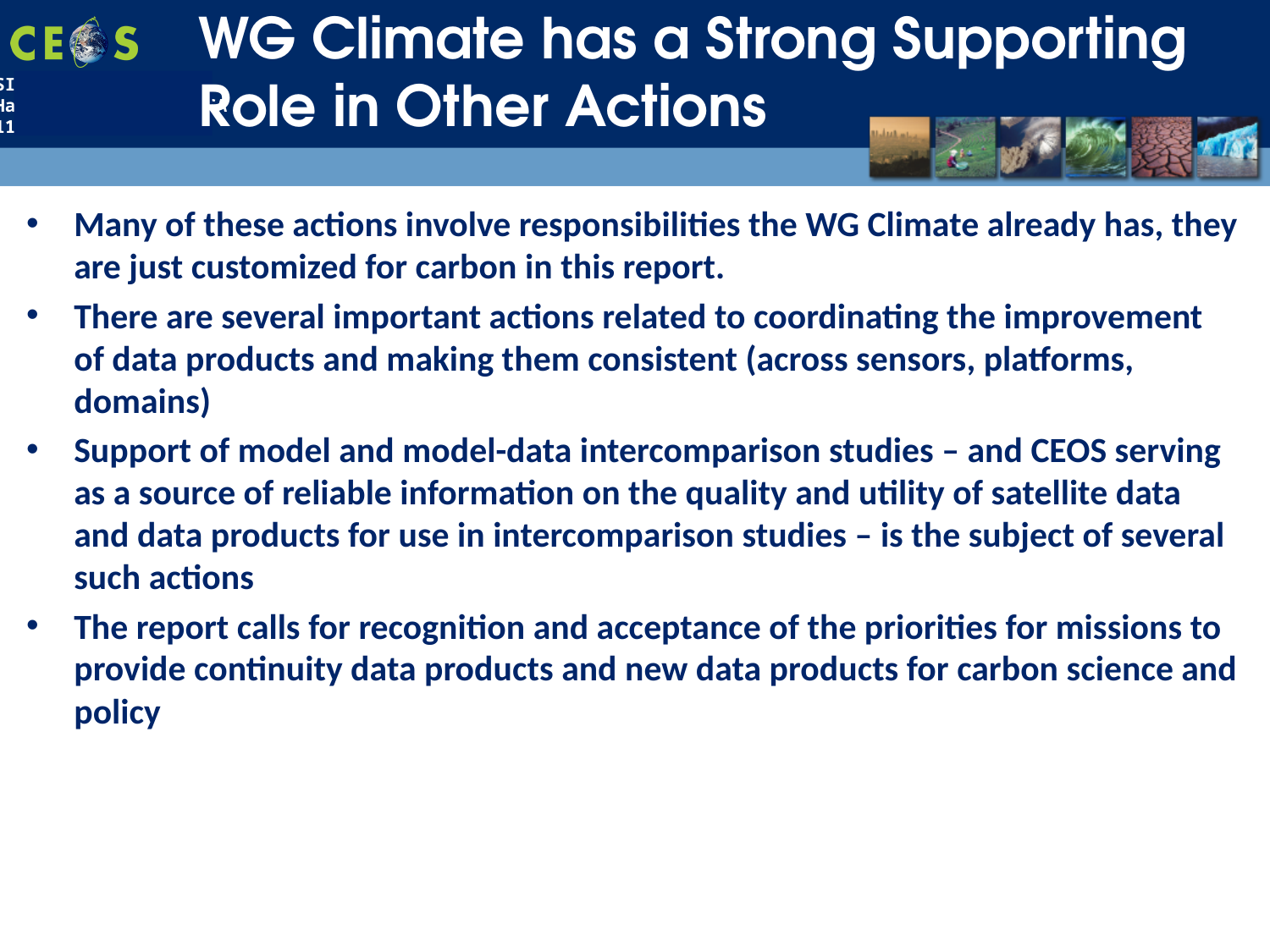

# WG Climate has a Strong Supporting Role in Other Actions

Many of these actions involve responsibilities the WG Climate already has, they are just customized for carbon in this report.
There are several important actions related to coordinating the improvement of data products and making them consistent (across sensors, platforms, domains)
Support of model and model-data intercomparison studies – and CEOS serving as a source of reliable information on the quality and utility of satellite data and data products for use in intercomparison studies – is the subject of several such actions
The report calls for recognition and acceptance of the priorities for missions to provide continuity data products and new data products for carbon science and policy